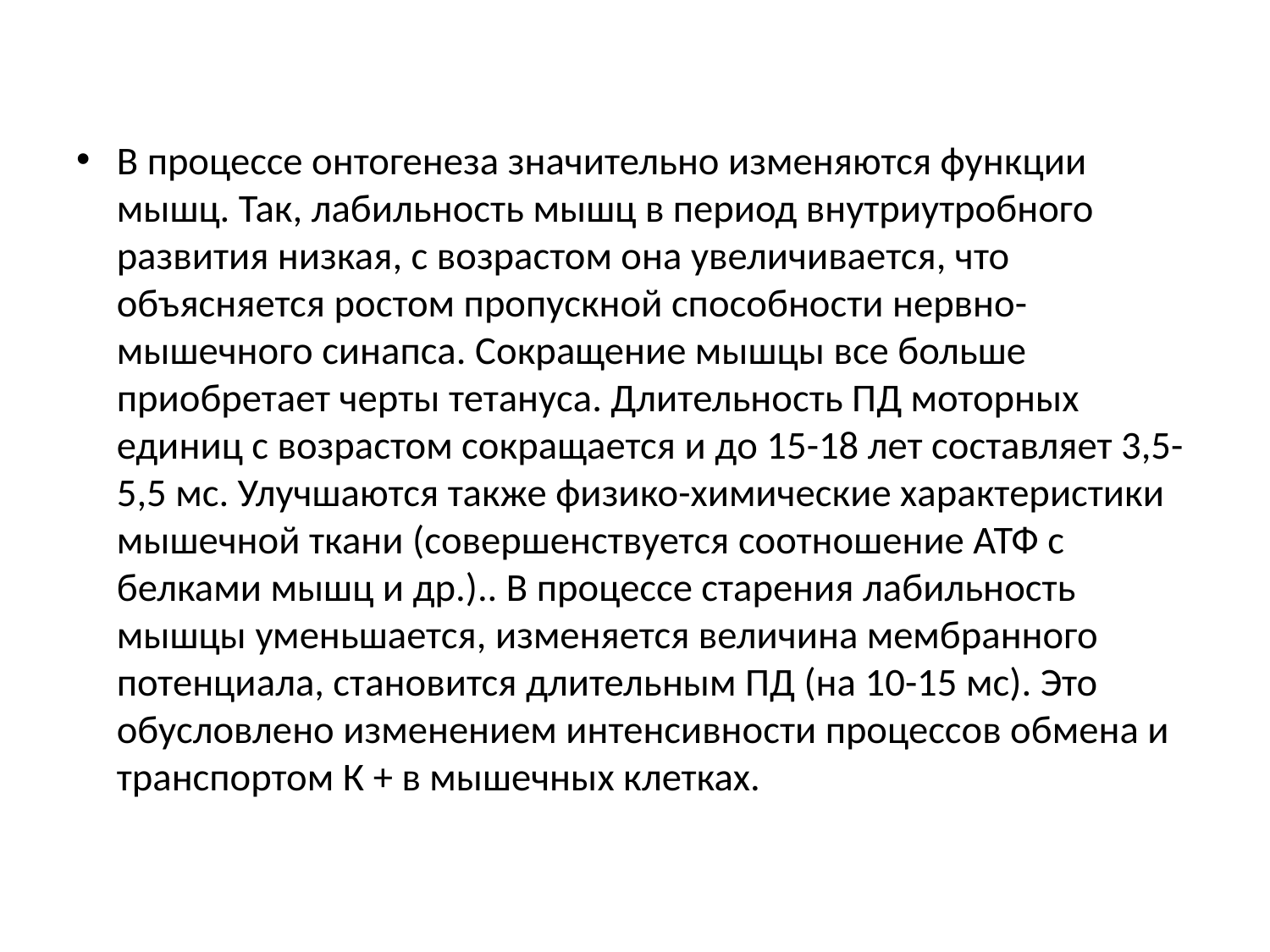

В процессе онтогенеза значительно изменяются функции мышц. Так, лабильность мышц в период внутриутробного развития низкая, с возрастом она увеличивается, что объясняется ростом пропускной способности нервно-мышечного синапса. Сокращение мышцы все больше приобретает черты тетануса. Длительность ПД моторных единиц с возрастом сокращается и до 15-18 лет составляет 3,5-5,5 мс. Улучшаются также физико-химические характеристики мышечной ткани (совершенствуется соотношение АТФ с белками мышц и др.).. В процессе старения лабильность мышцы уменьшается, изменяется величина мембранного потенциала, становится длительным ПД (на 10-15 мс). Это обусловлено изменением интенсивности процессов обмена и транспортом К + в мышечных клетках.